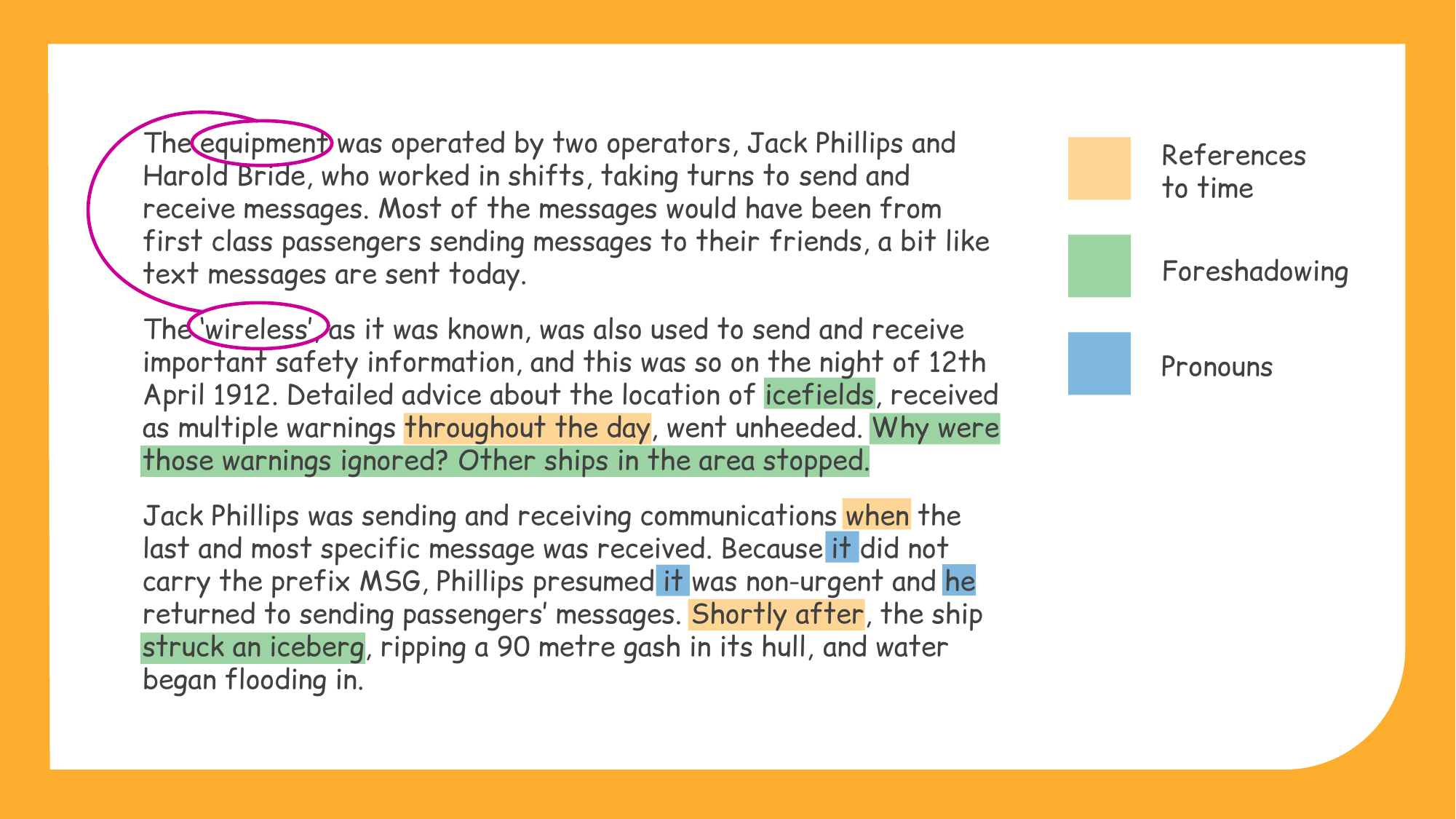

The equipment was operated by two operators, Jack Phillips and Harold Bride, who worked in shifts, taking turns to send and receive messages. Most of the messages would have been from first class passengers sending messages to their friends, a bit like text messages are sent today.
The ‘wireless’, as it was known, was also used to send and receive important safety information, and this was so on the night of 12th April 1912. Detailed advice about the location of icefields, received as multiple warnings throughout the day, went unheeded. Why were those warnings ignored? Other ships in the area stopped.
Jack Phillips was sending and receiving communications when the last and most specific message was received. Because it did not carry the prefix MSG, Phillips presumed it was non-urgent and he returned to sending passengers’ messages. Shortly after, the ship struck an iceberg, ripping a 90 metre gash in its hull, and water began flooding in.

References to time

Foreshadowing

Pronouns